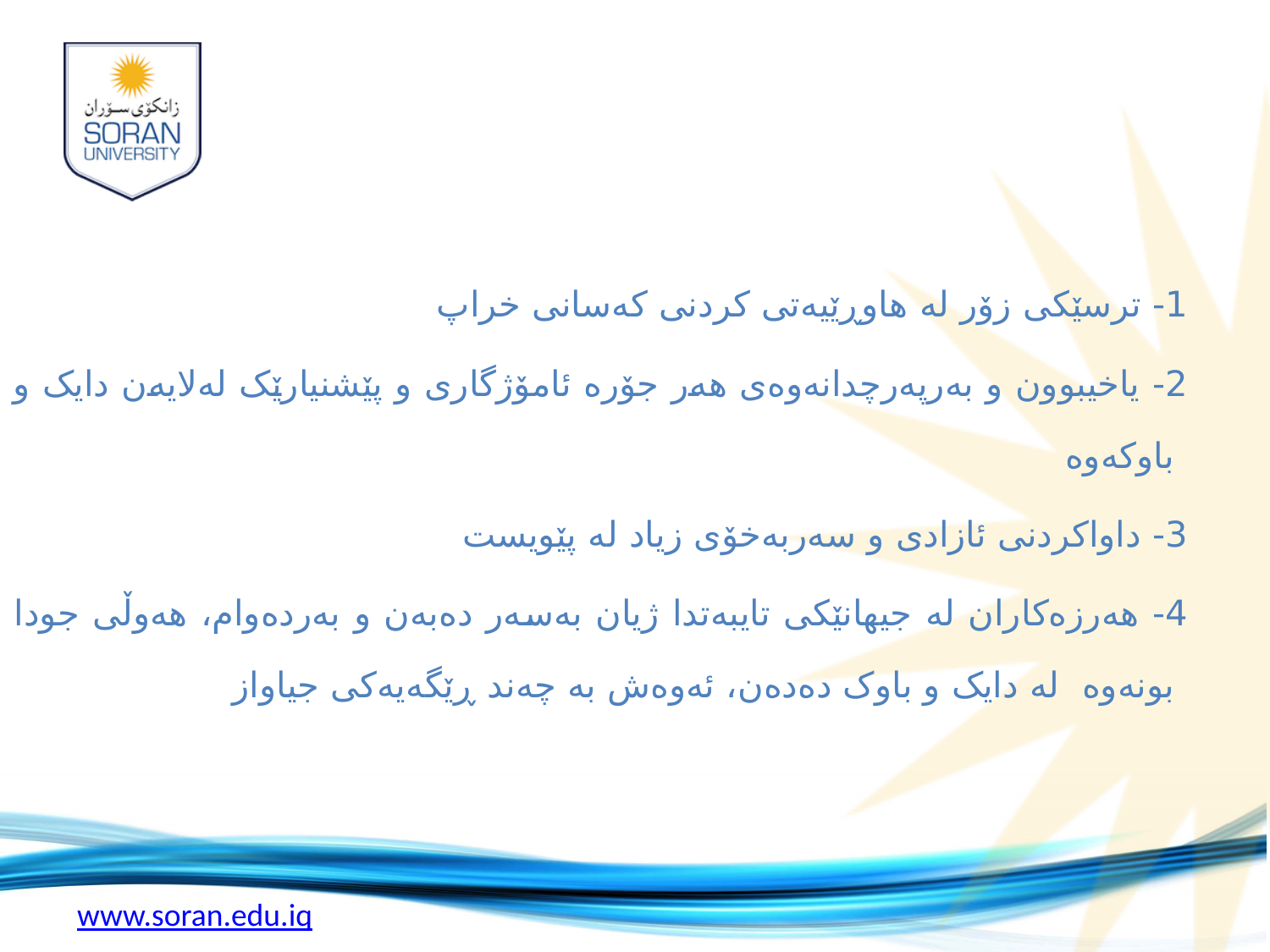

1- ترسێکی‌ زۆر له‌ هاوڕێیه‌تی‌ کردنی‌ که‌سانی‌ خراپ
2- یاخیبوون و به‌رپه‌رچدانه‌وه‌ی‌ هه‌ر جۆره‌ ئامۆژگاری‌ و پێشنیارێک له‌لایه‌ن دایک و باوکه‌وه‌
3- داواکردنی‌ ئازادی‌ و سه‌ربه‌خۆی‌ زیاد له‌ پێویست
4- هه‌رزه‌کاران له‌ جیهانێکی‌ تایبه‌تدا ژیان به‌سه‌ر ده‌به‌ن و به‌رده‌وام، هه‌وڵی‌ جودا بونه‌وه‌  له‌ دایک و باوک ده‌ده‌ن، ئه‌وه‌ش به‌ چه‌ند ڕێگه‌یه‌کی‌ جیاواز